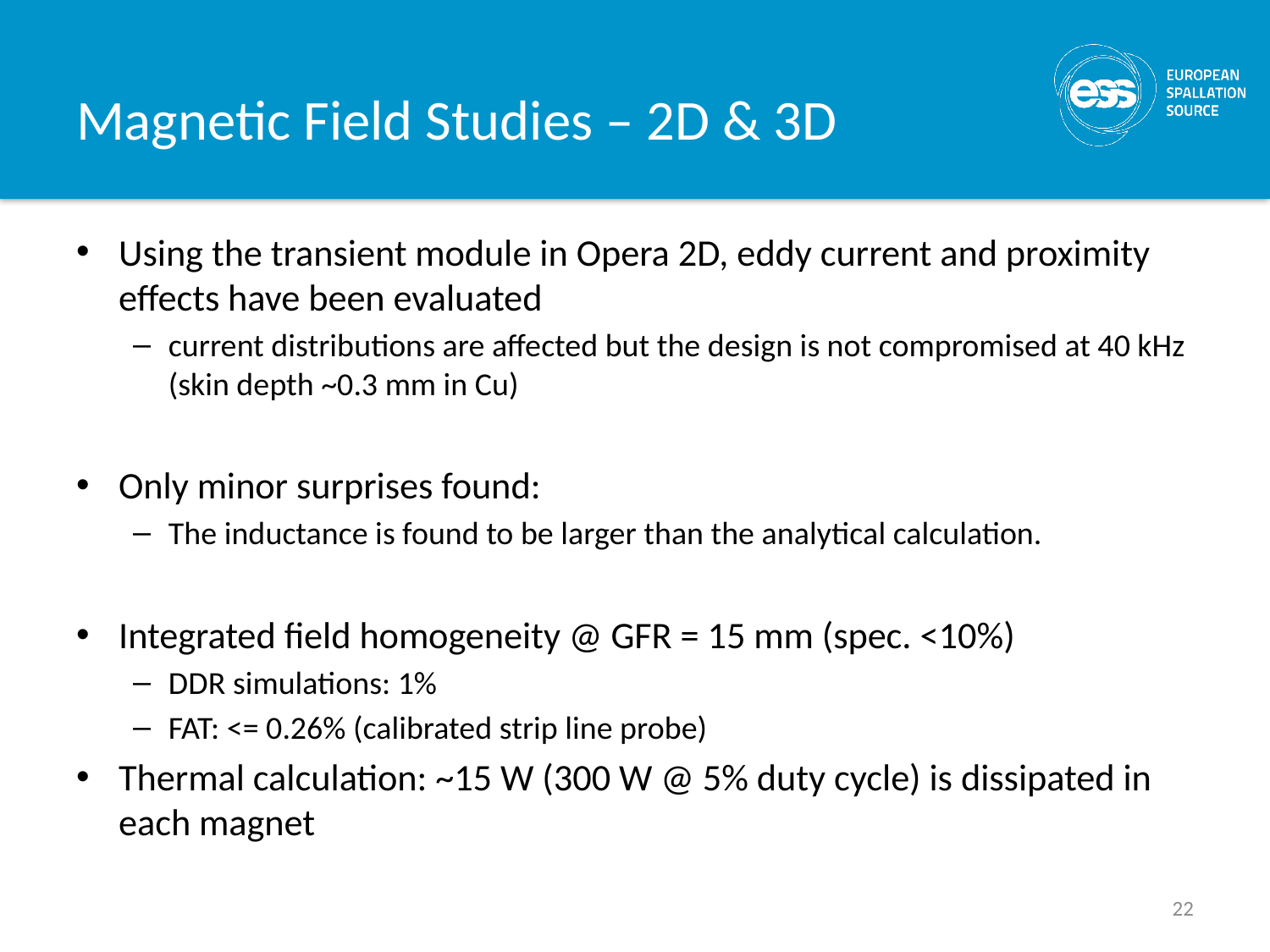

# Magnetic Field Studies – 2D & 3D
Using the transient module in Opera 2D, eddy current and proximity effects have been evaluated
current distributions are affected but the design is not compromised at 40 kHz (skin depth ~0.3 mm in Cu)

Only minor surprises found:
The inductance is found to be larger than the analytical calculation.

Integrated field homogeneity @ GFR = 15 mm (spec. <10%)
DDR simulations: 1%
FAT: <= 0.26% (calibrated strip line probe)
Thermal calculation: ~15 W (300 W @ 5% duty cycle) is dissipated in each magnet

22